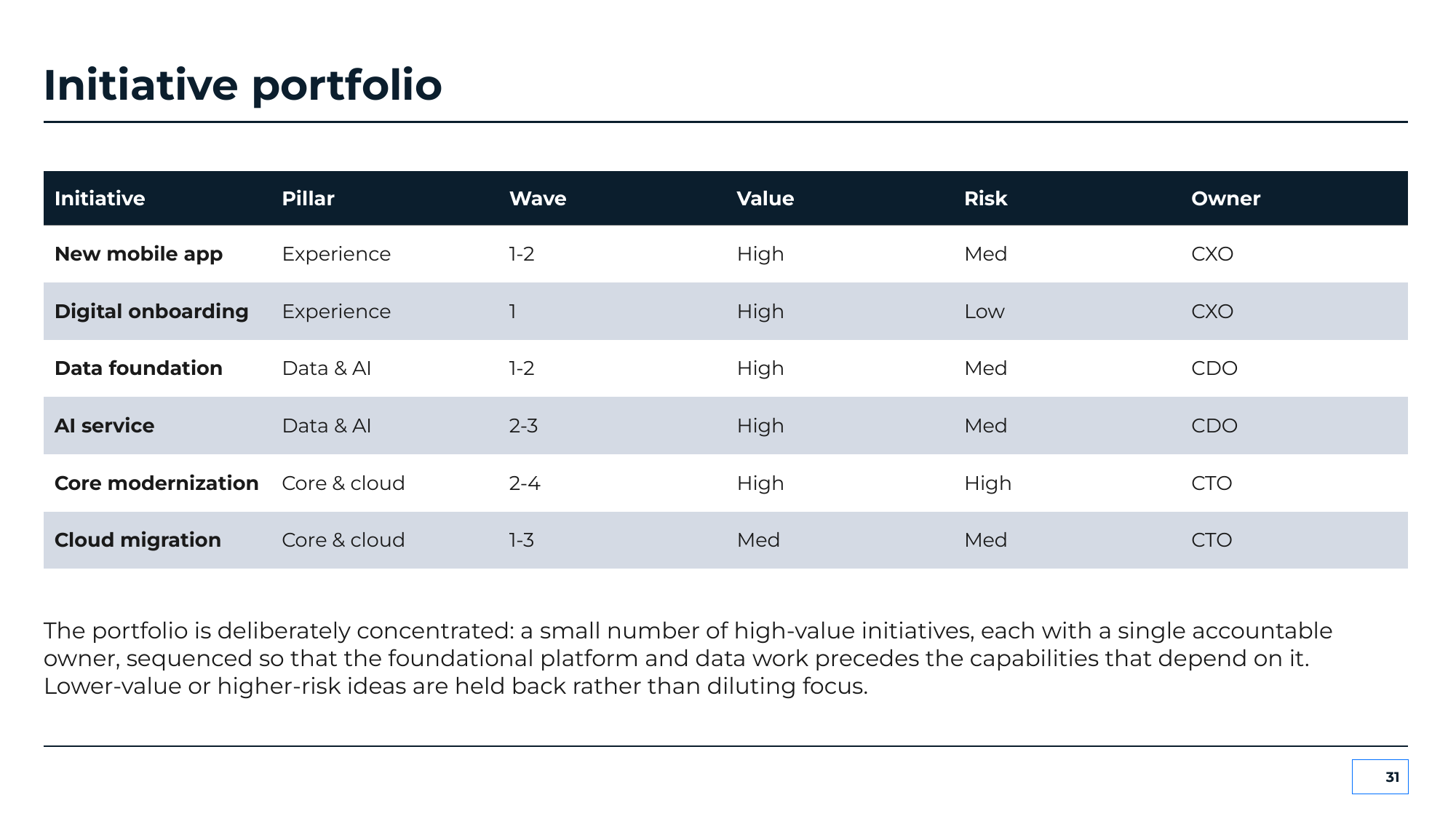

# Initiative portfolio
| Initiative | Pillar | Wave | Value | Risk | Owner |
| --- | --- | --- | --- | --- | --- |
| New mobile app | Experience | 1-2 | High | Med | CXO |
| Digital onboarding | Experience | 1 | High | Low | CXO |
| Data foundation | Data & AI | 1-2 | High | Med | CDO |
| AI service | Data & AI | 2-3 | High | Med | CDO |
| Core modernization | Core & cloud | 2-4 | High | High | CTO |
| Cloud migration | Core & cloud | 1-3 | Med | Med | CTO |
The portfolio is deliberately concentrated: a small number of high-value initiatives, each with a single accountable owner, sequenced so that the foundational platform and data work precedes the capabilities that depend on it.
Lower-value or higher-risk ideas are held back rather than diluting focus.
31